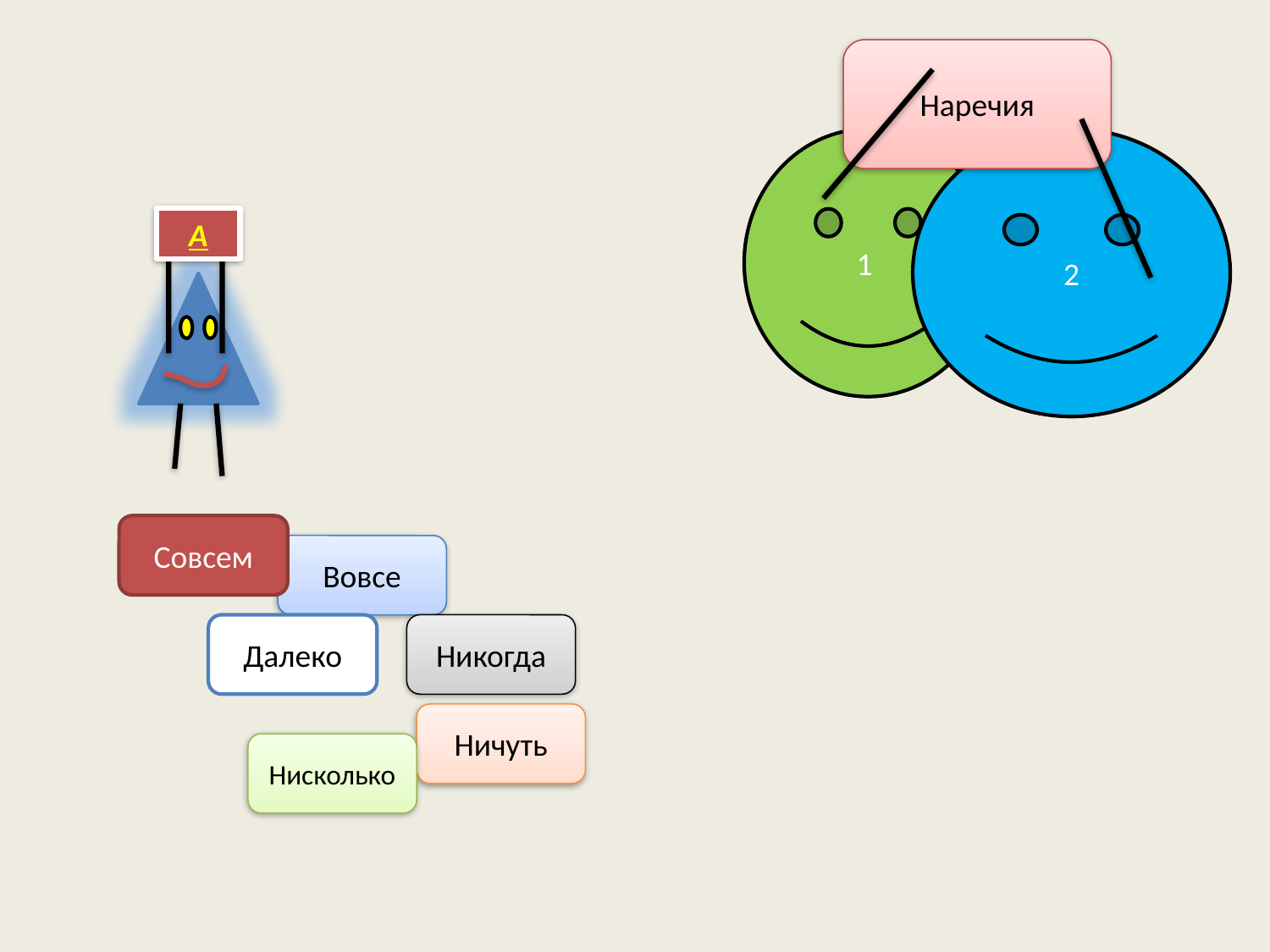

Наречия
1
2
А

Совсем
Вовсе
Далеко
Никогда
Ничуть
Нисколько